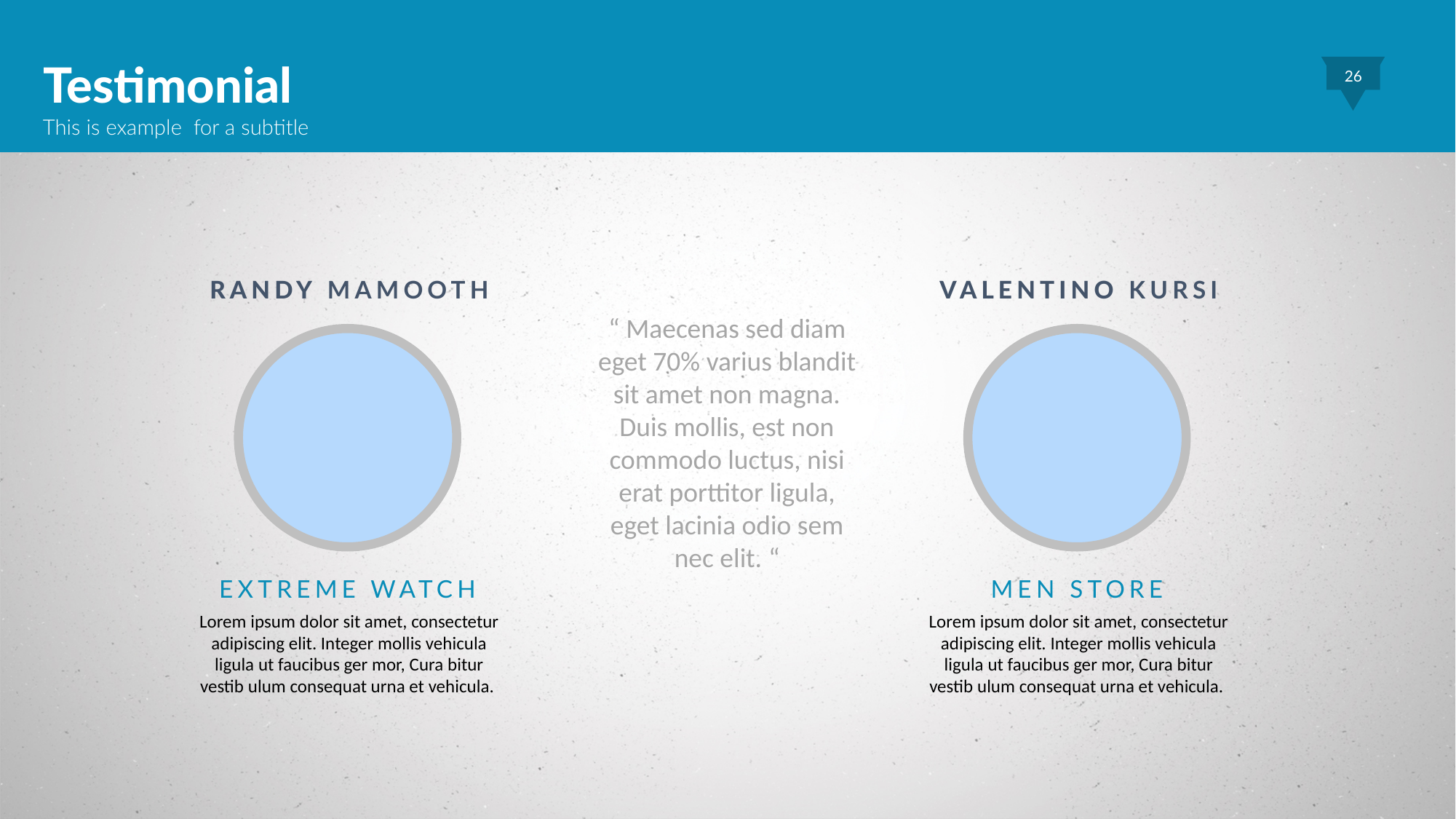

Testimonial
This is example  for a subtitle

26
RANDY MAMOOTH
VALENTINO KURSI
“ Maecenas sed diam eget 70% varius blandit sit amet non magna. Duis mollis, est non commodo luctus, nisi erat porttitor ligula, eget lacinia odio sem nec elit. “

EXTREME WATCH
MEN STORE
Lorem ipsum dolor sit amet, consectetur adipiscing elit. Integer mollis vehicula ligula ut faucibus ger mor, Cura bitur vestib ulum consequat urna et vehicula.
Lorem ipsum dolor sit amet, consectetur adipiscing elit. Integer mollis vehicula ligula ut faucibus ger mor, Cura bitur vestib ulum consequat urna et vehicula.